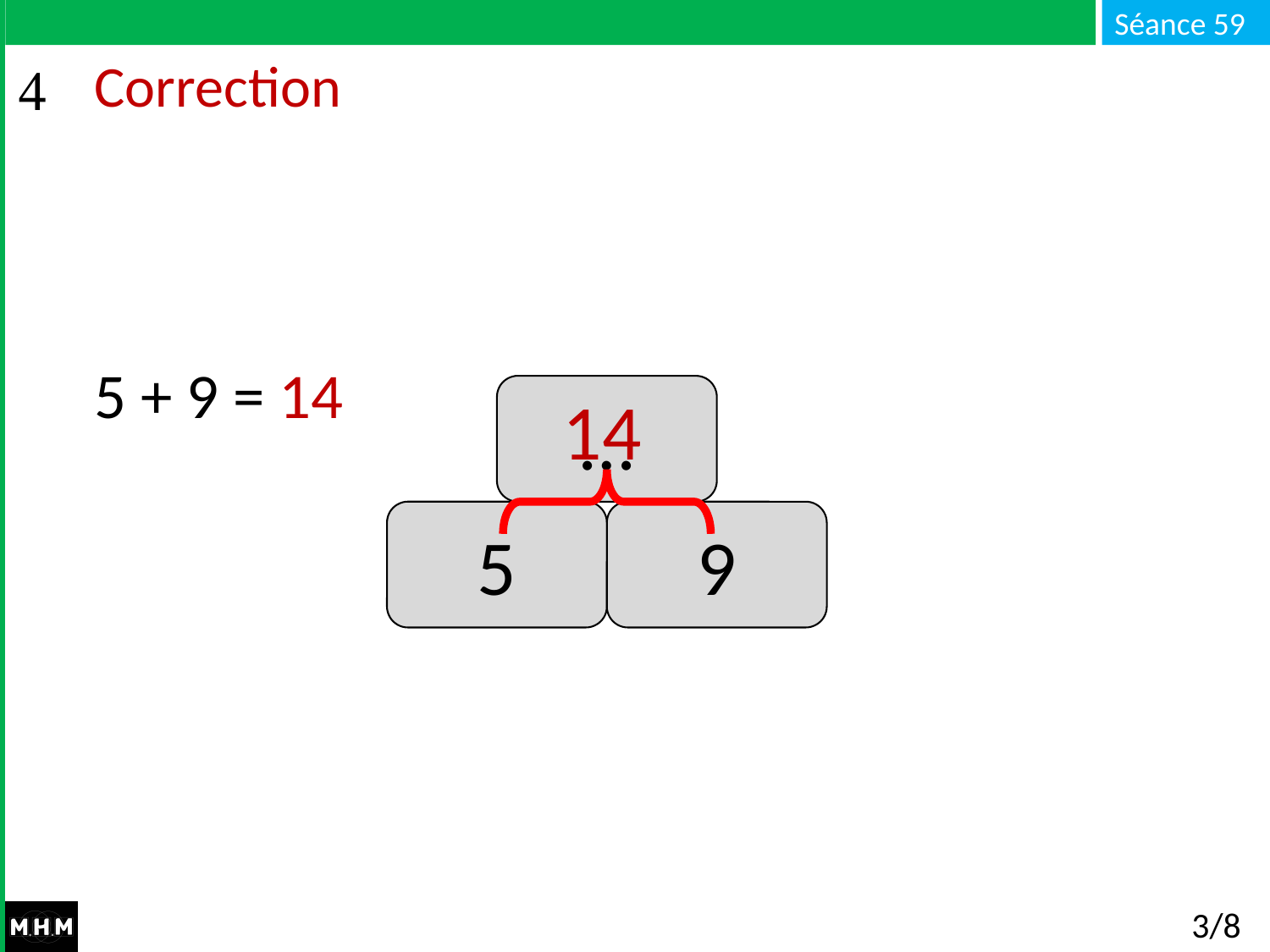

# Correction
5 + 9 = 14
14
…

9
5
3/8